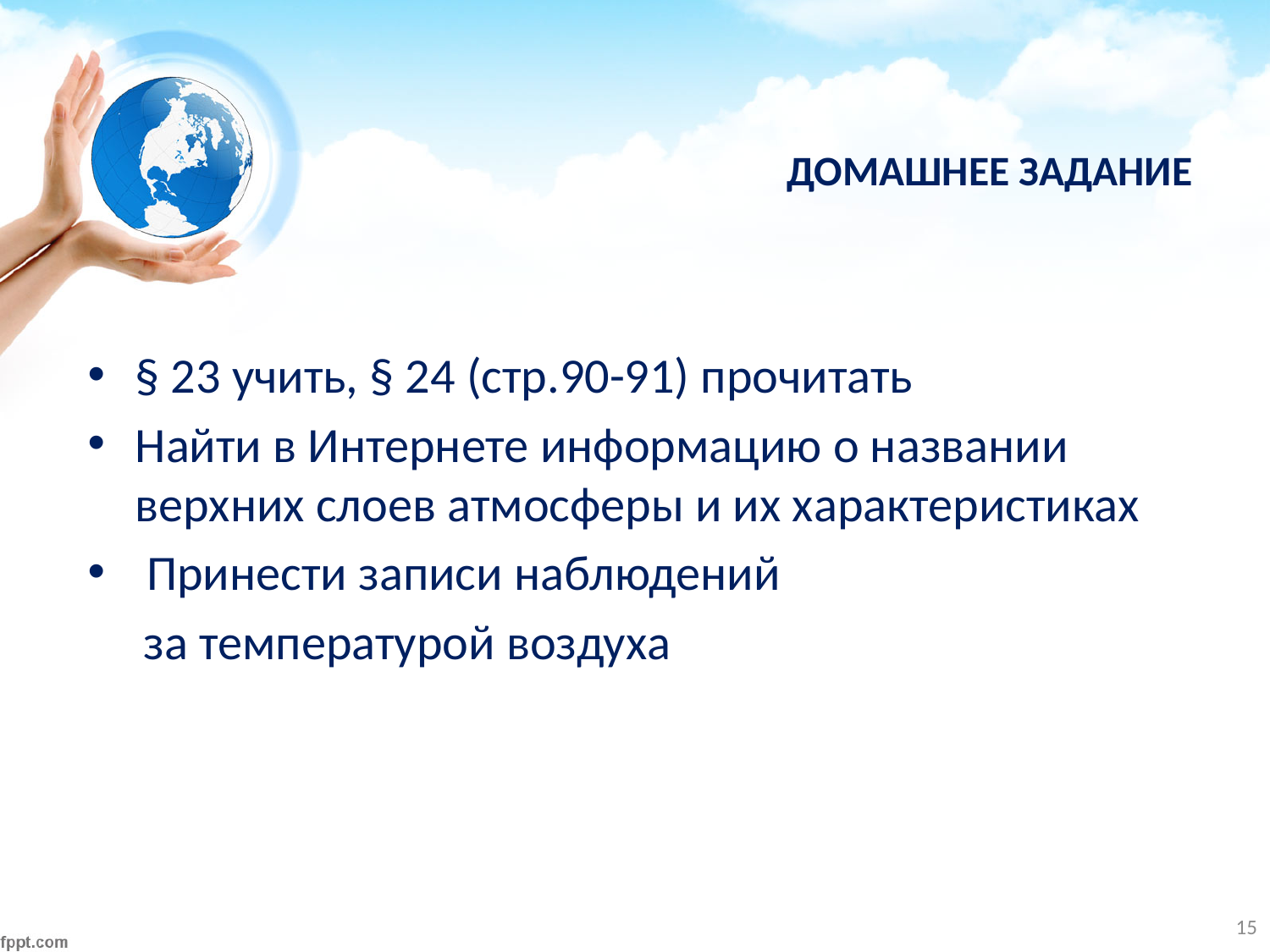

# ДОМАШНЕЕ ЗАДАНИЕ
§ 23 учить, § 24 (стр.90-91) прочитать
Найти в Интернете информацию о названии верхних слоев атмосферы и их характеристиках
 Принести записи наблюдений
     за температурой воздуха
15